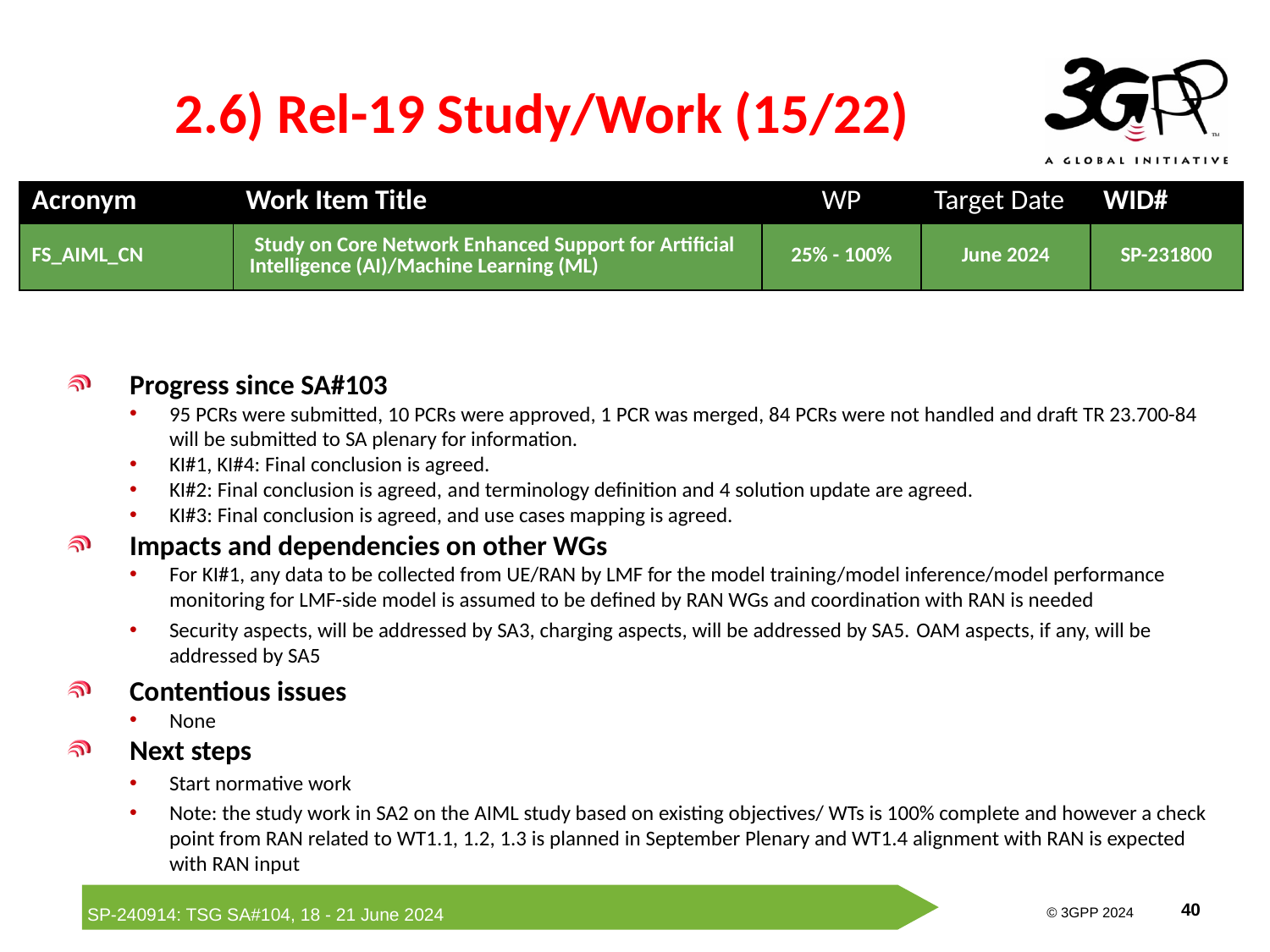

# 2.6) Rel-19 Study/Work (15/22)
| Acronym | Work Item Title | WP | Target Date | WID# |
| --- | --- | --- | --- | --- |
| FS\_AIML\_CN | Study on Core Network Enhanced Support for Artificial Intelligence (AI)/Machine Learning (ML) | 25% - 100% | June 2024 | SP-231800 |
Progress since SA#103
95 PCRs were submitted, 10 PCRs were approved, 1 PCR was merged, 84 PCRs were not handled and draft TR 23.700-84 will be submitted to SA plenary for information.
KI#1, KI#4: Final conclusion is agreed.
KI#2: Final conclusion is agreed, and terminology definition and 4 solution update are agreed.
KI#3: Final conclusion is agreed, and use cases mapping is agreed.
Impacts and dependencies on other WGs
For KI#1, any data to be collected from UE/RAN by LMF for the model training/model inference/model performance monitoring for LMF-side model is assumed to be defined by RAN WGs and coordination with RAN is needed
Security aspects, will be addressed by SA3, charging aspects, will be addressed by SA5. OAM aspects, if any, will be addressed by SA5
Contentious issues
None
Next steps
Start normative work
Note: the study work in SA2 on the AIML study based on existing objectives/ WTs is 100% complete and however a check point from RAN related to WT1.1, 1.2, 1.3 is planned in September Plenary and WT1.4 alignment with RAN is expected with RAN input